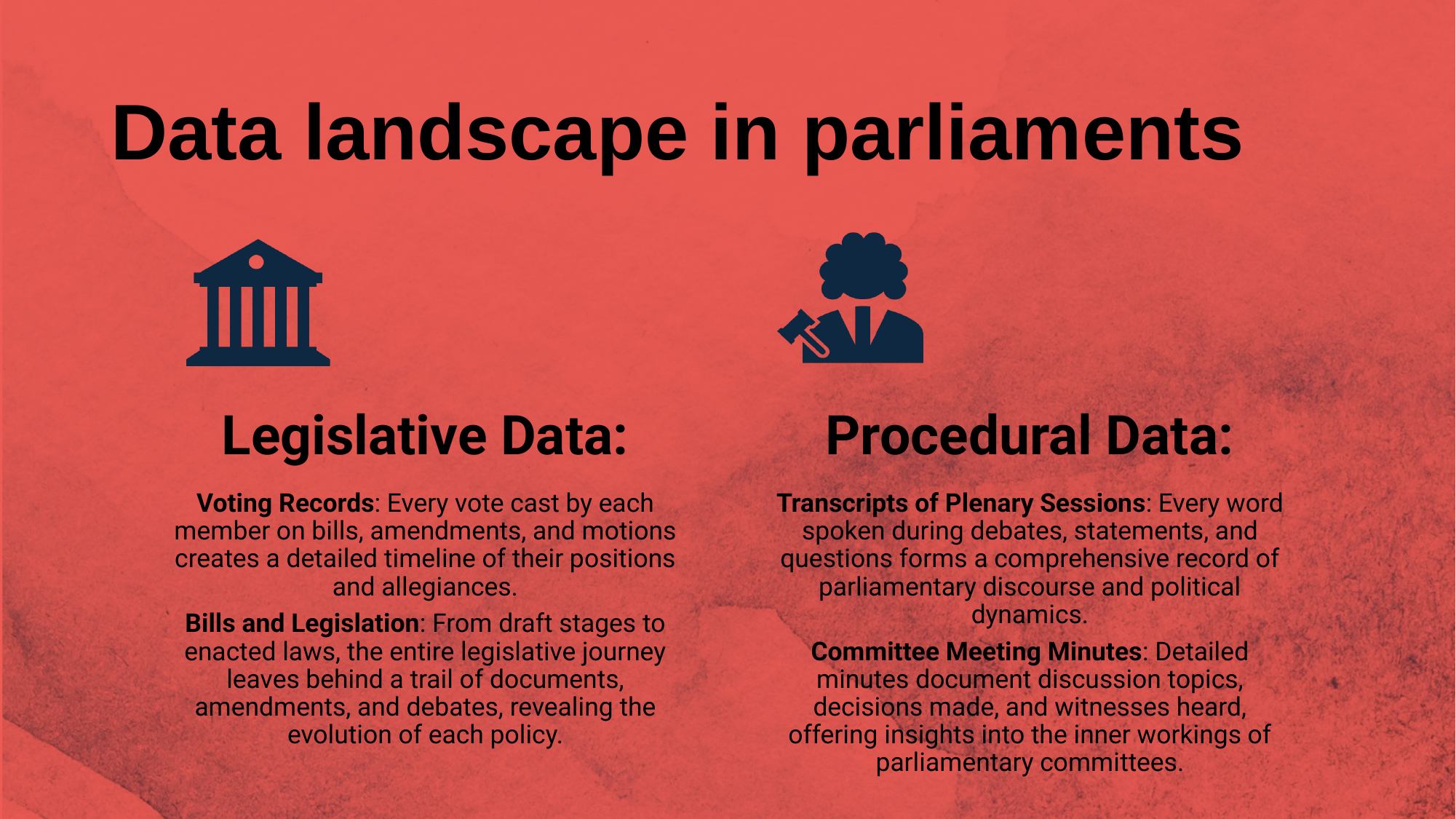

# Data landscape in parliaments
Legislative Data:
Voting Records: Every vote cast by each member on bills, amendments, and motions creates a detailed timeline of their positions and allegiances.
Bills and Legislation: From draft stages to enacted laws, the entire legislative journey leaves behind a trail of documents, amendments, and debates, revealing the evolution of each policy.
Procedural Data:
Transcripts of Plenary Sessions: Every word spoken during debates, statements, and questions forms a comprehensive record of parliamentary discourse and political dynamics.
Committee Meeting Minutes: Detailed minutes document discussion topics, decisions made, and witnesses heard, offering insights into the inner workings of parliamentary committees.